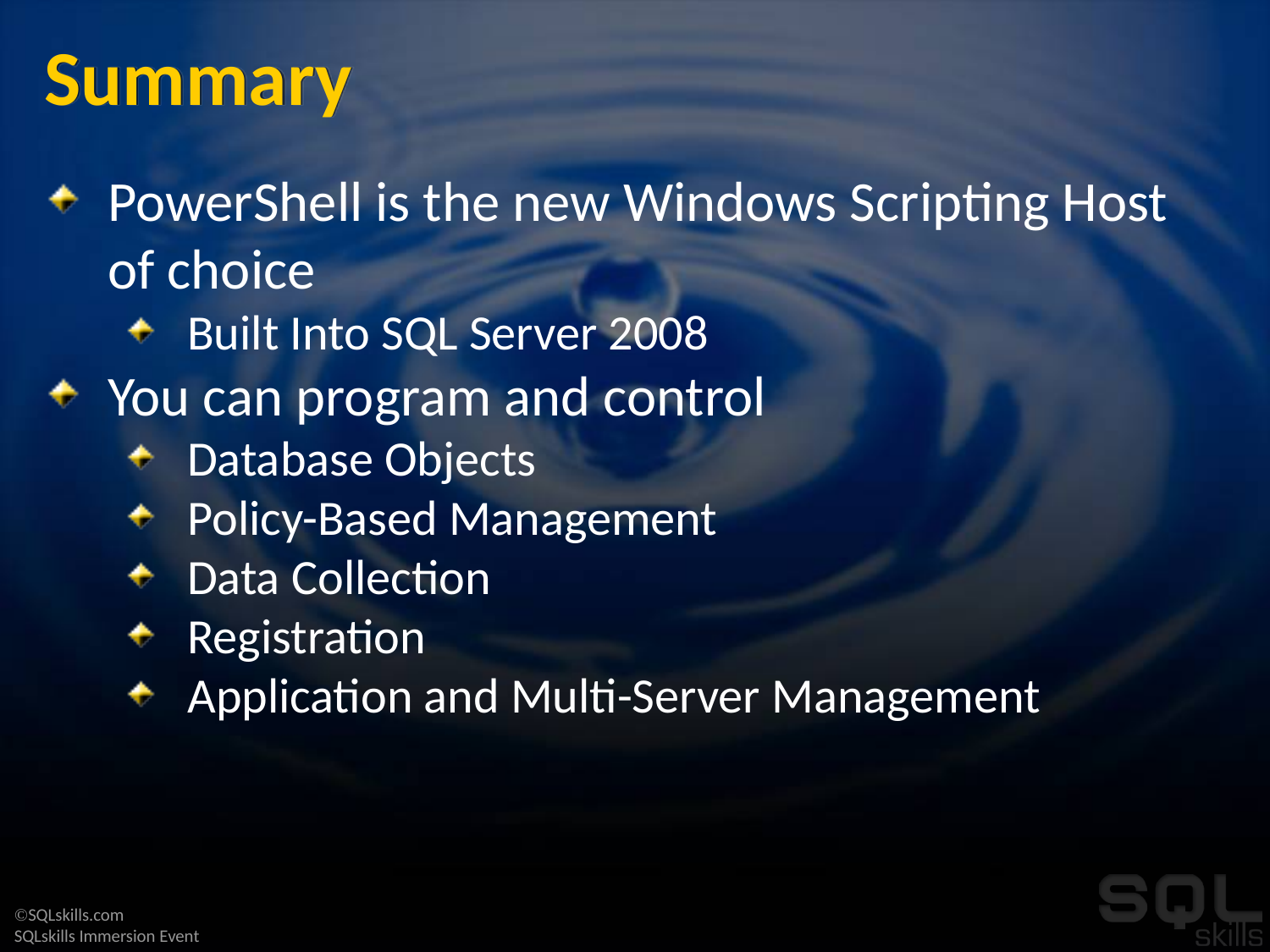

# Summary
PowerShell is the new Windows Scripting Host of choice
Built Into SQL Server 2008
You can program and control
Database Objects
Policy-Based Management
Data Collection
Registration
Application and Multi-Server Management